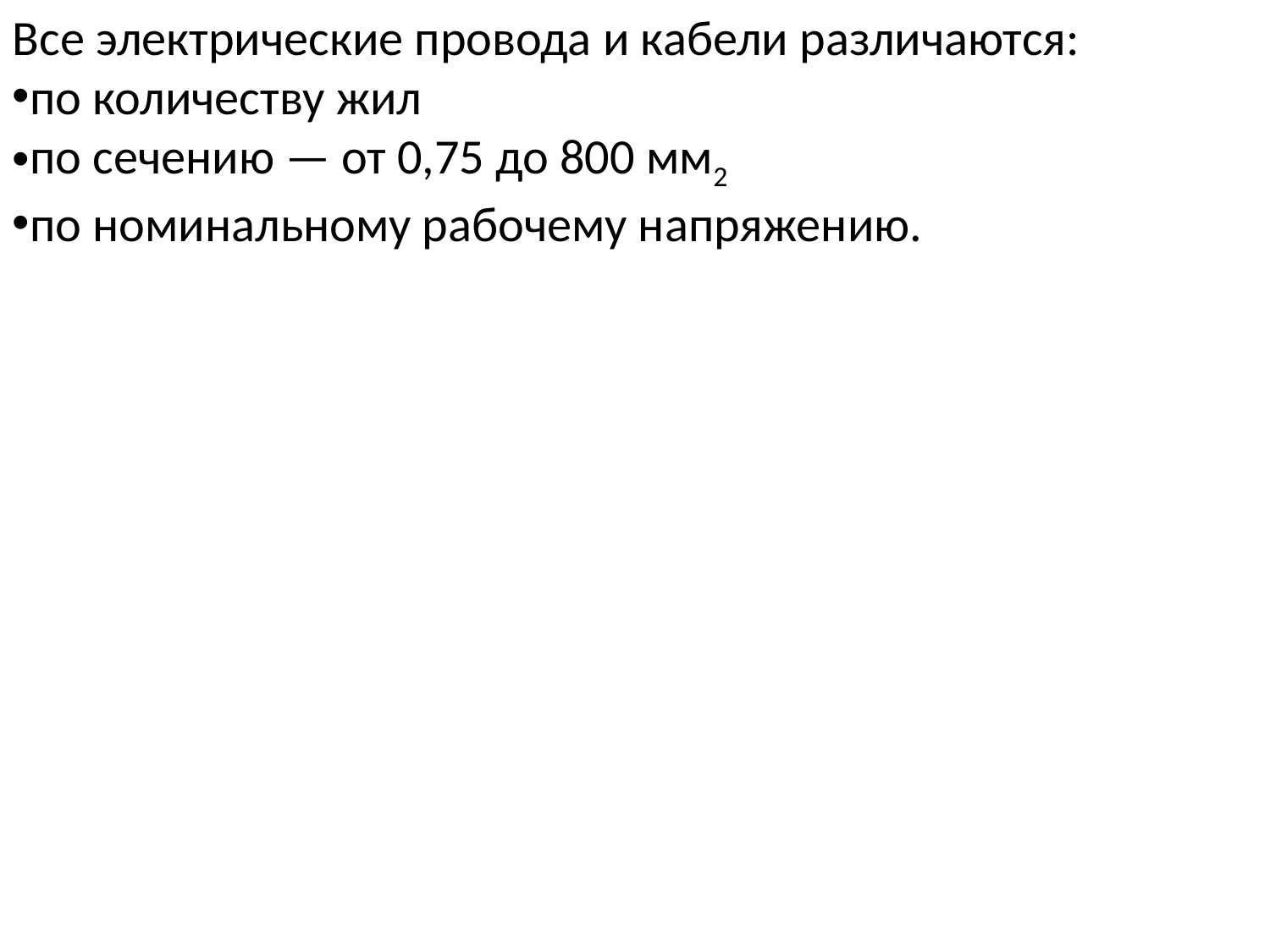

Все электрические провода и кабели различаются:
по количеству жил
по сечению — от 0,75 до 800 мм2
по номинальному рабочему напряжению.